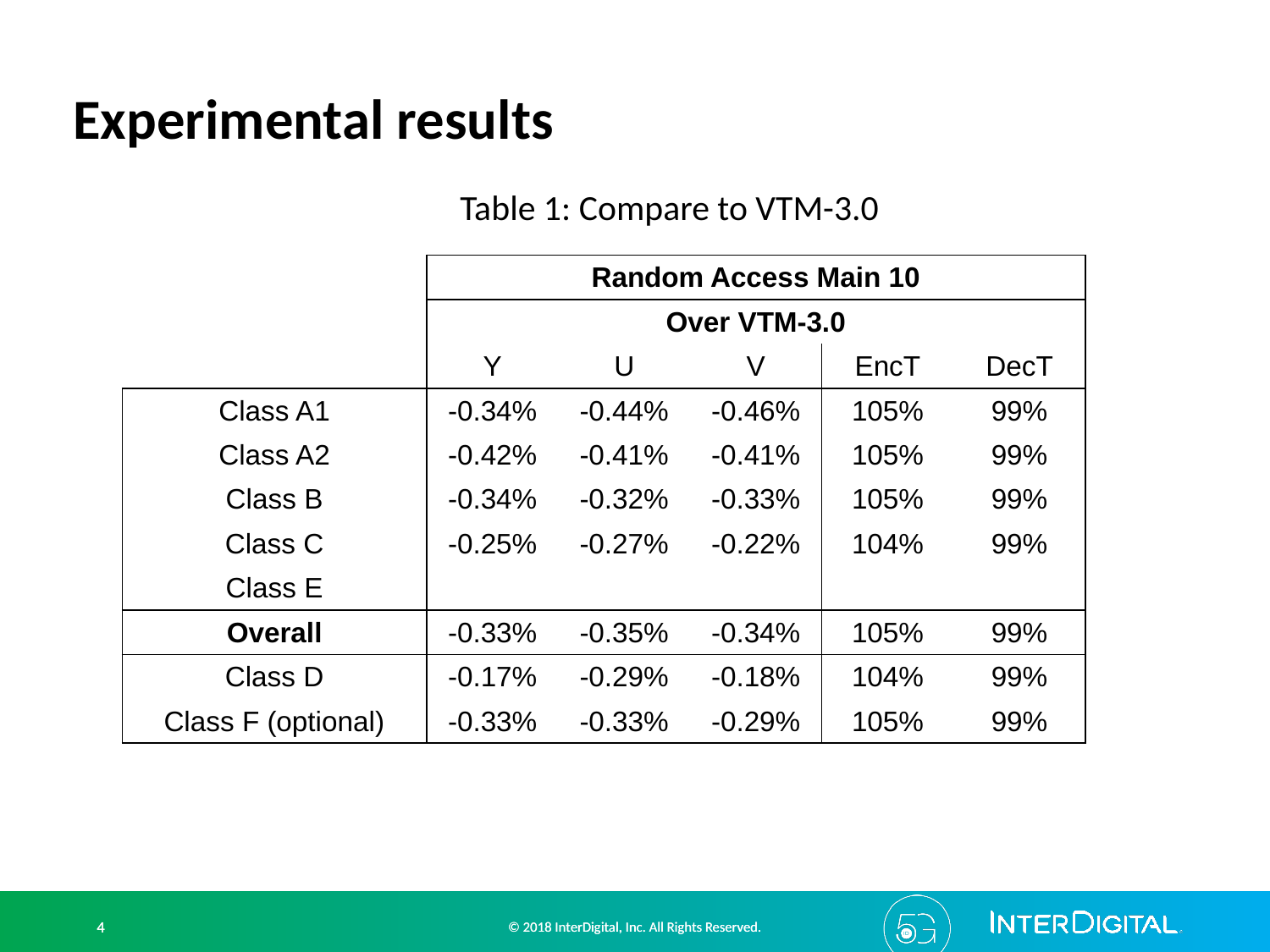

# Experimental results
Table 1: Compare to VTM-3.0
|  | Random Access Main 10 |  |  |  |  |
| --- | --- | --- | --- | --- | --- |
|  | Over VTM-3.0 |  |  |  |  |
|  | Y | U | V | EncT | DecT |
| Class A1 | -0.34% | -0.44% | -0.46% | 105% | 99% |
| Class A2 | -0.42% | -0.41% | -0.41% | 105% | 99% |
| Class B | -0.34% | -0.32% | -0.33% | 105% | 99% |
| Class C | -0.25% | -0.27% | -0.22% | 104% | 99% |
| Class E |  |  |  |  |  |
| Overall | -0.33% | -0.35% | -0.34% | 105% | 99% |
| Class D | -0.17% | -0.29% | -0.18% | 104% | 99% |
| Class F (optional) | -0.33% | -0.33% | -0.29% | 105% | 99% |
© 2018 InterDigital, Inc. All Rights Reserved.
© 2018 InterDigital, Inc. All Rights Reserved.
4
4